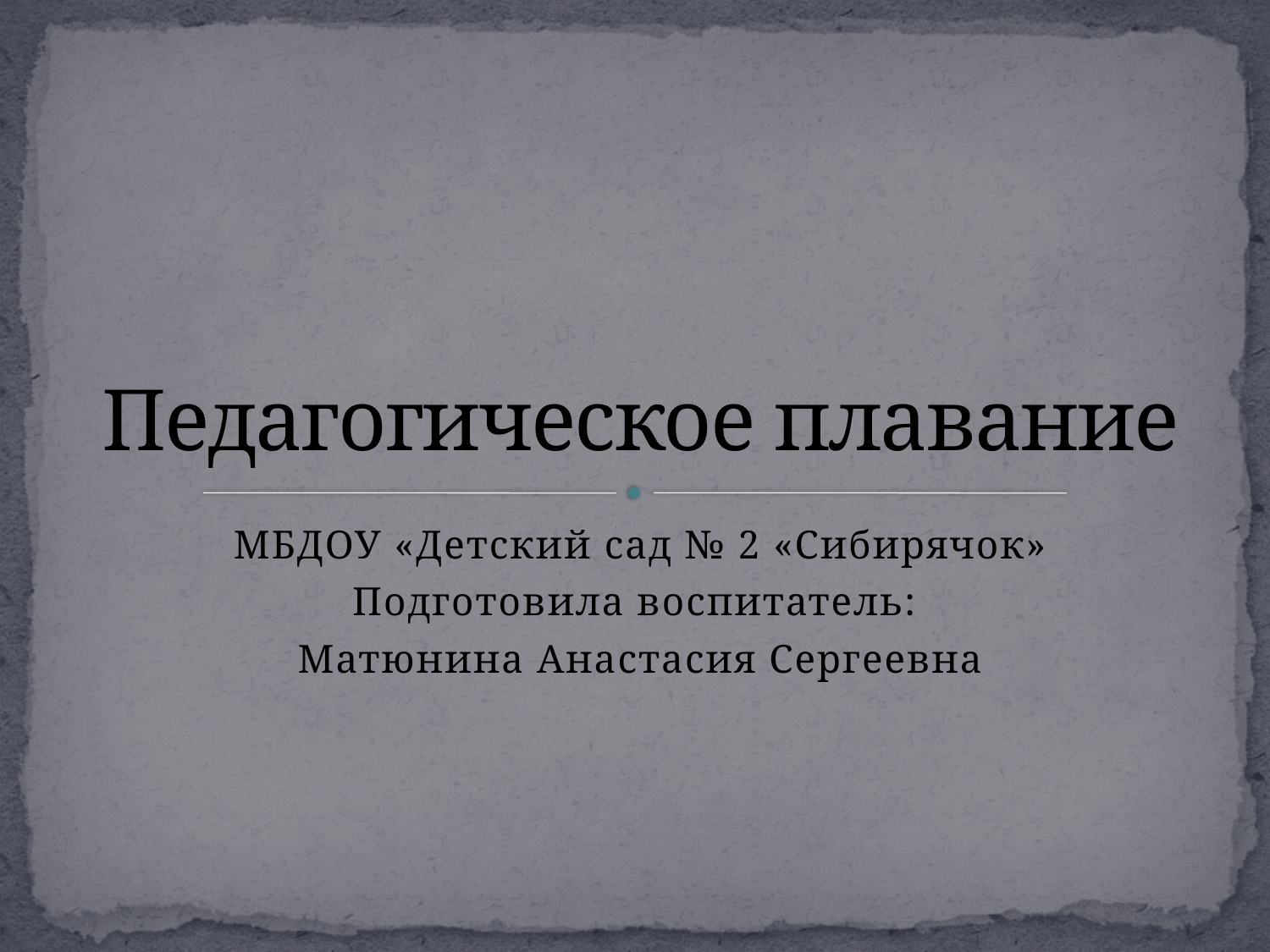

# Педагогическое плавание
МБДОУ «Детский сад № 2 «Сибирячок»
Подготовила воспитатель:
Матюнина Анастасия Сергеевна